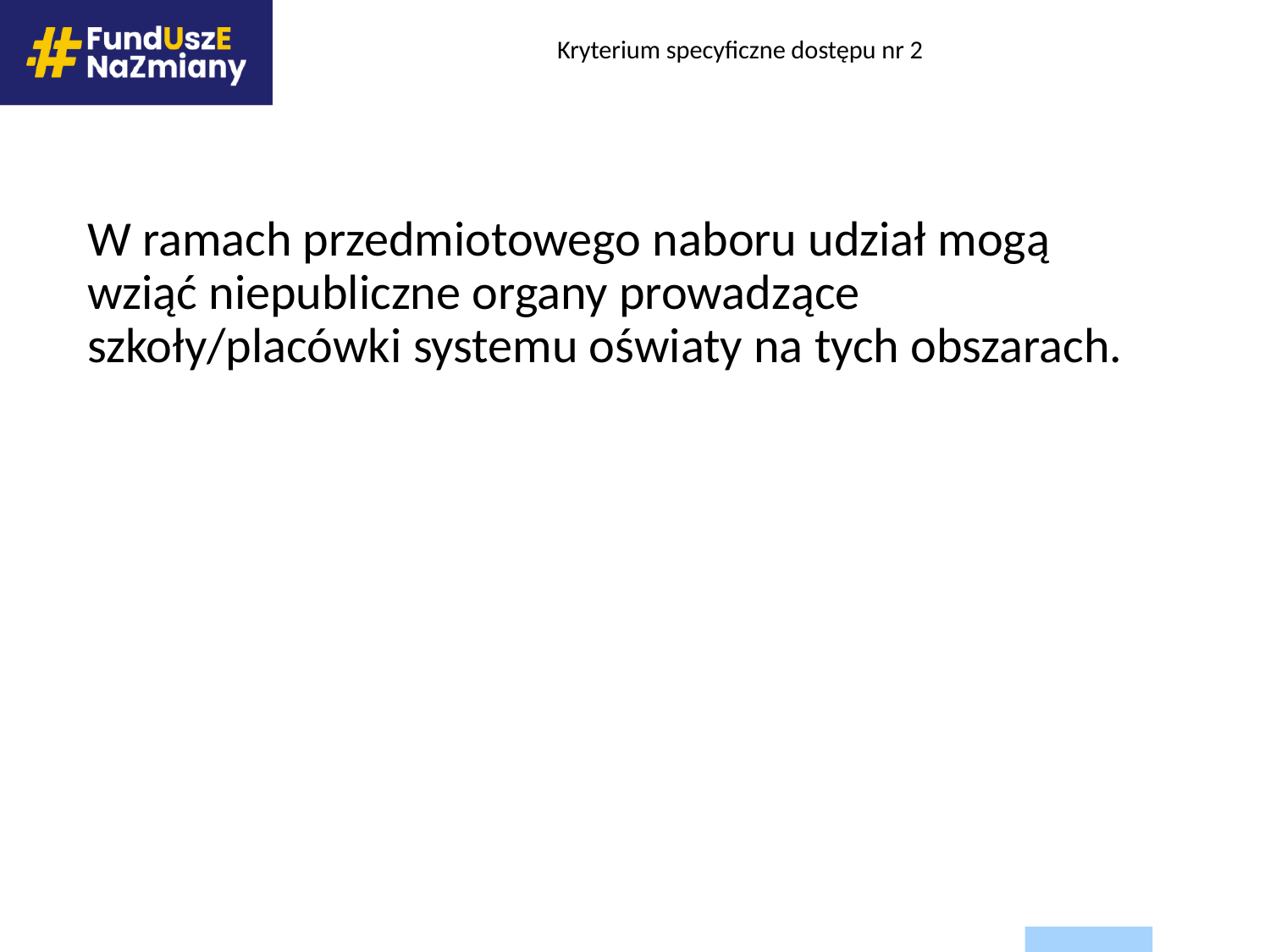

# Kryterium specyficzne dostępu nr 2

W ramach przedmiotowego naboru udział mogą wziąć niepubliczne organy prowadzące szkoły/placówki systemu oświaty na tych obszarach.